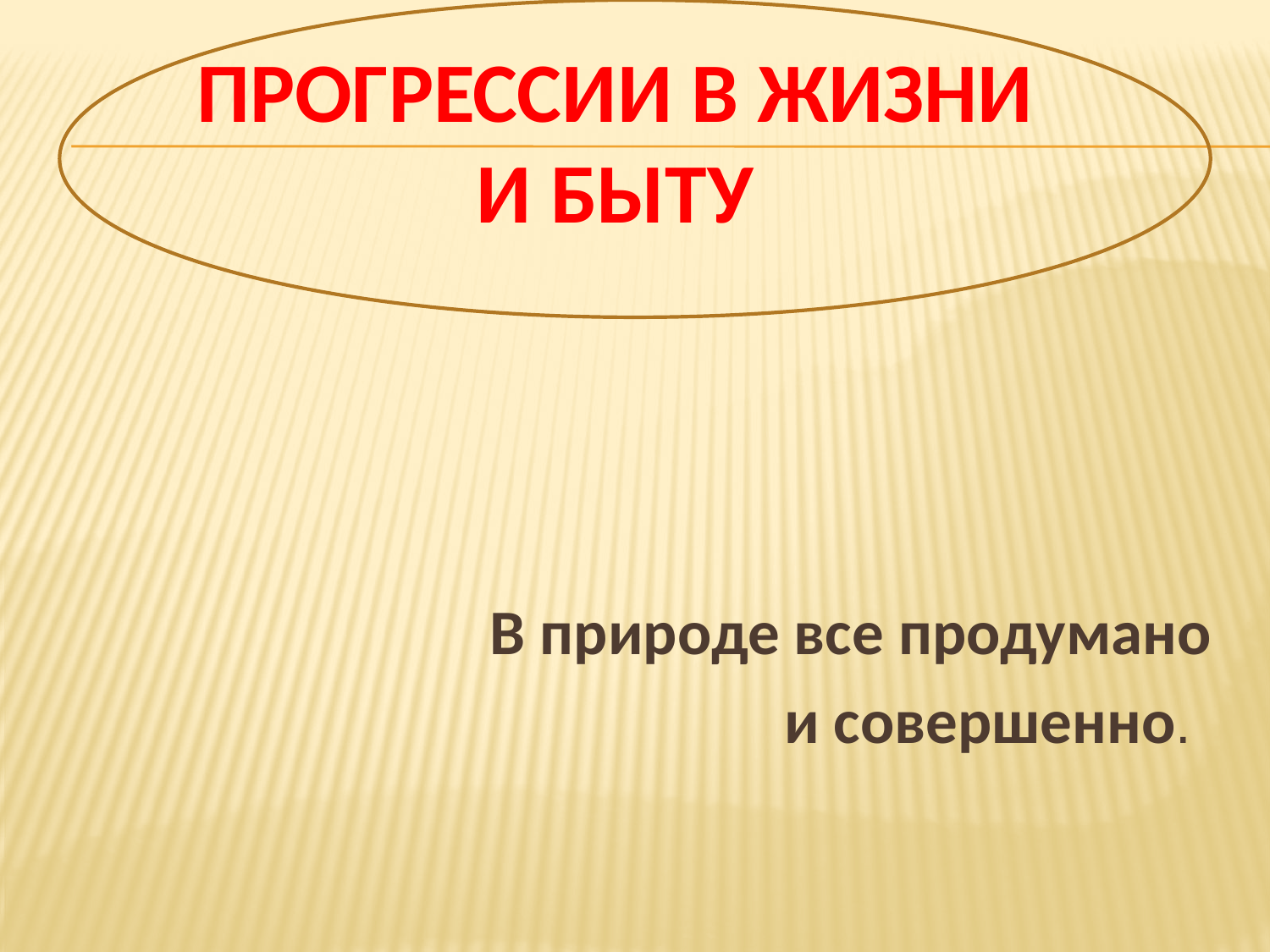

# Прогрессии в жизни и быту
В природе все продумано
                  и совершенно.